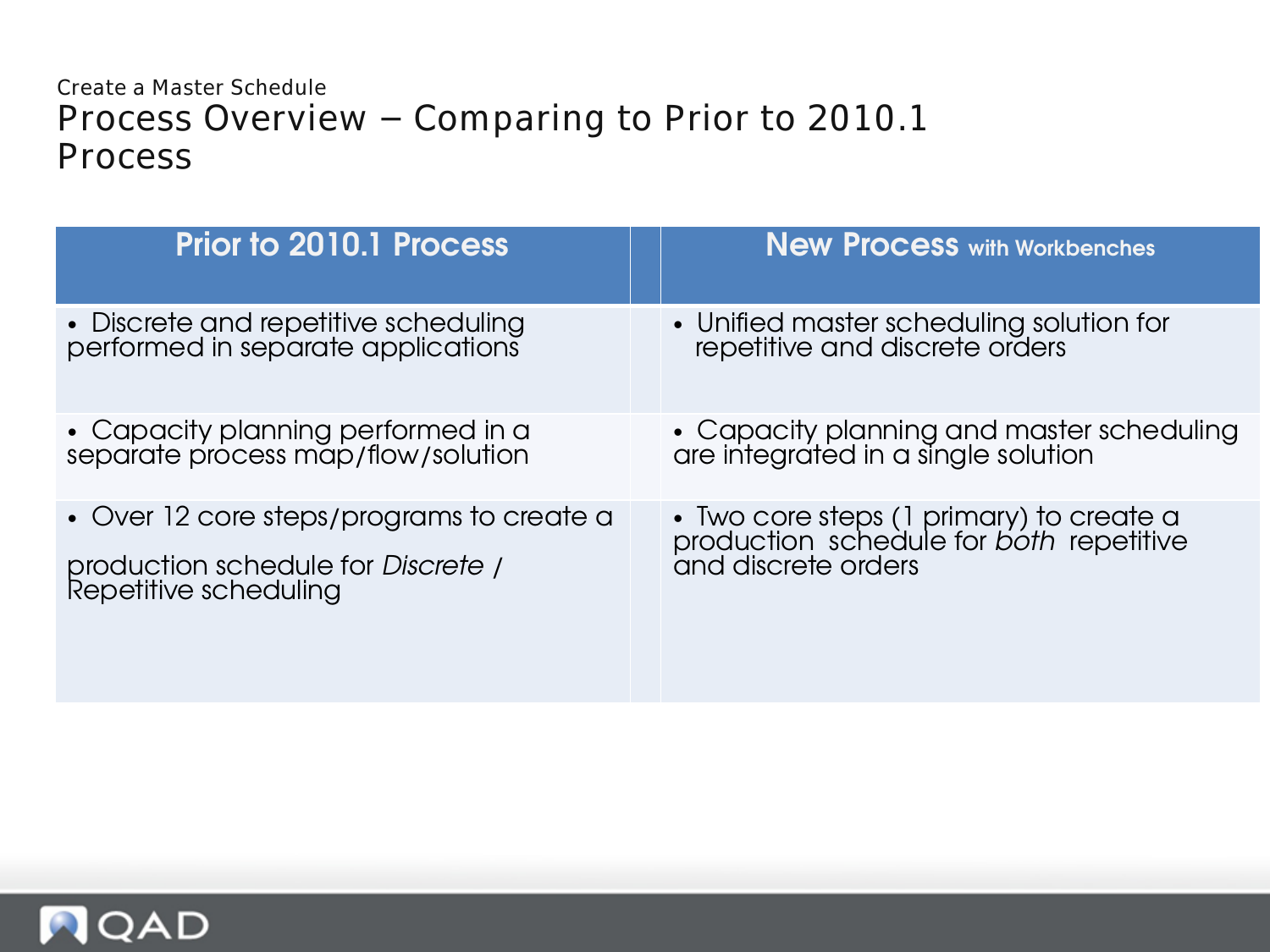

Create a Master Schedule
Process Overview – Comparing to Prior to 2010.1 Process
| Prior to 2010.1 Process |  | New Process with Workbenches |
| --- | --- | --- |
| Discrete and repetitive scheduling performed in separate applications |  | Unified master scheduling solution for repetitive and discrete orders |
| Capacity planning performed in a separate process map/flow/solution |  | Capacity planning and master scheduling are integrated in a single solution |
| Over 12 core steps/programs to create a production schedule for Discrete / Repetitive scheduling |  | Two core steps (1 primary) to create a production schedule for both repetitive and discrete orders |